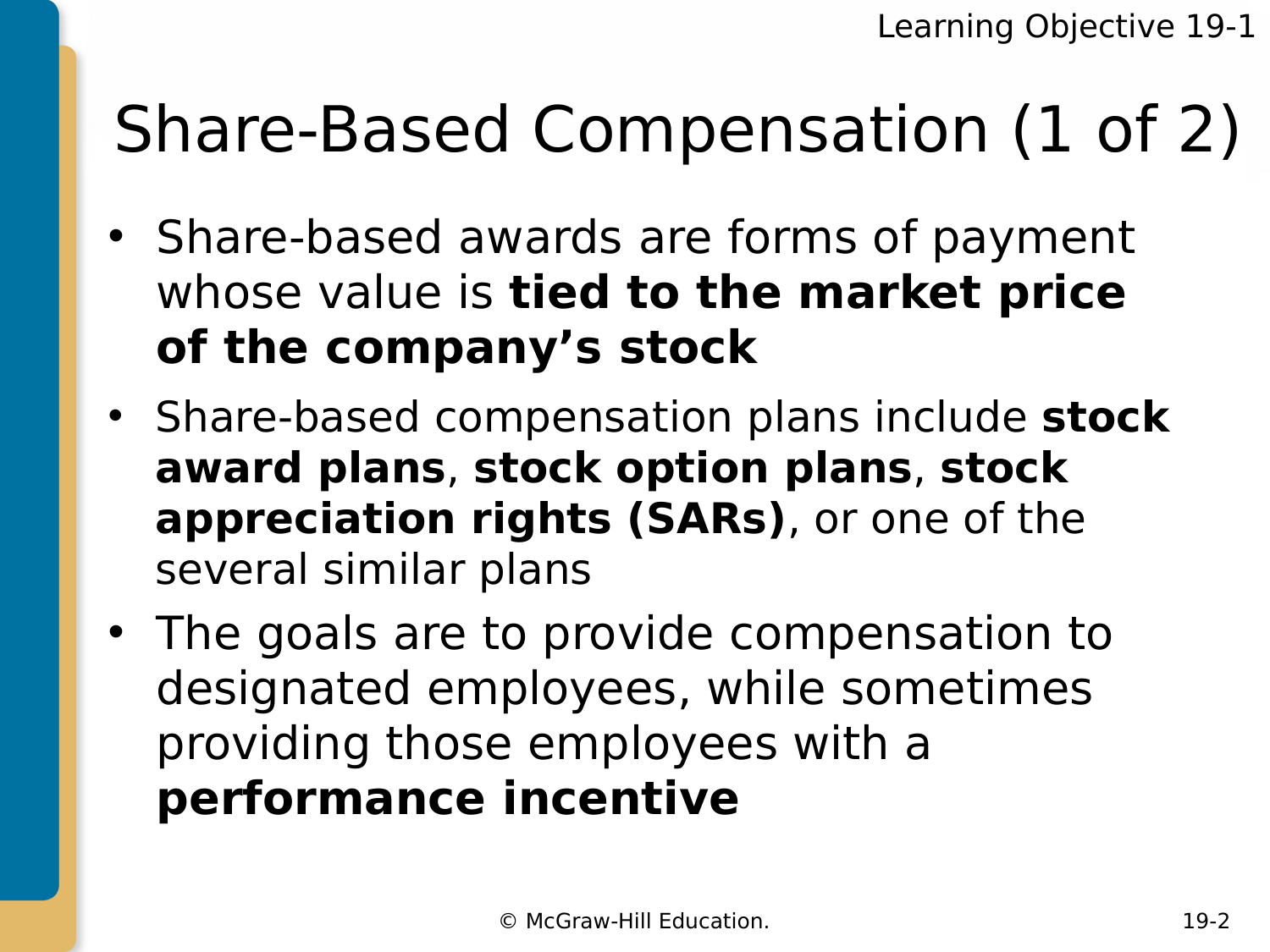

Learning Objective 19-1
# Share-Based Compensation (1 of 2)
Share-based awards are forms of payment whose value is tied to the market price of the company’s stock
Share-based compensation plans include stock award plans, stock option plans, stock appreciation rights (SARs), or one of the several similar plans
The goals are to provide compensation to designated employees, while sometimes providing those employees with a performance incentive